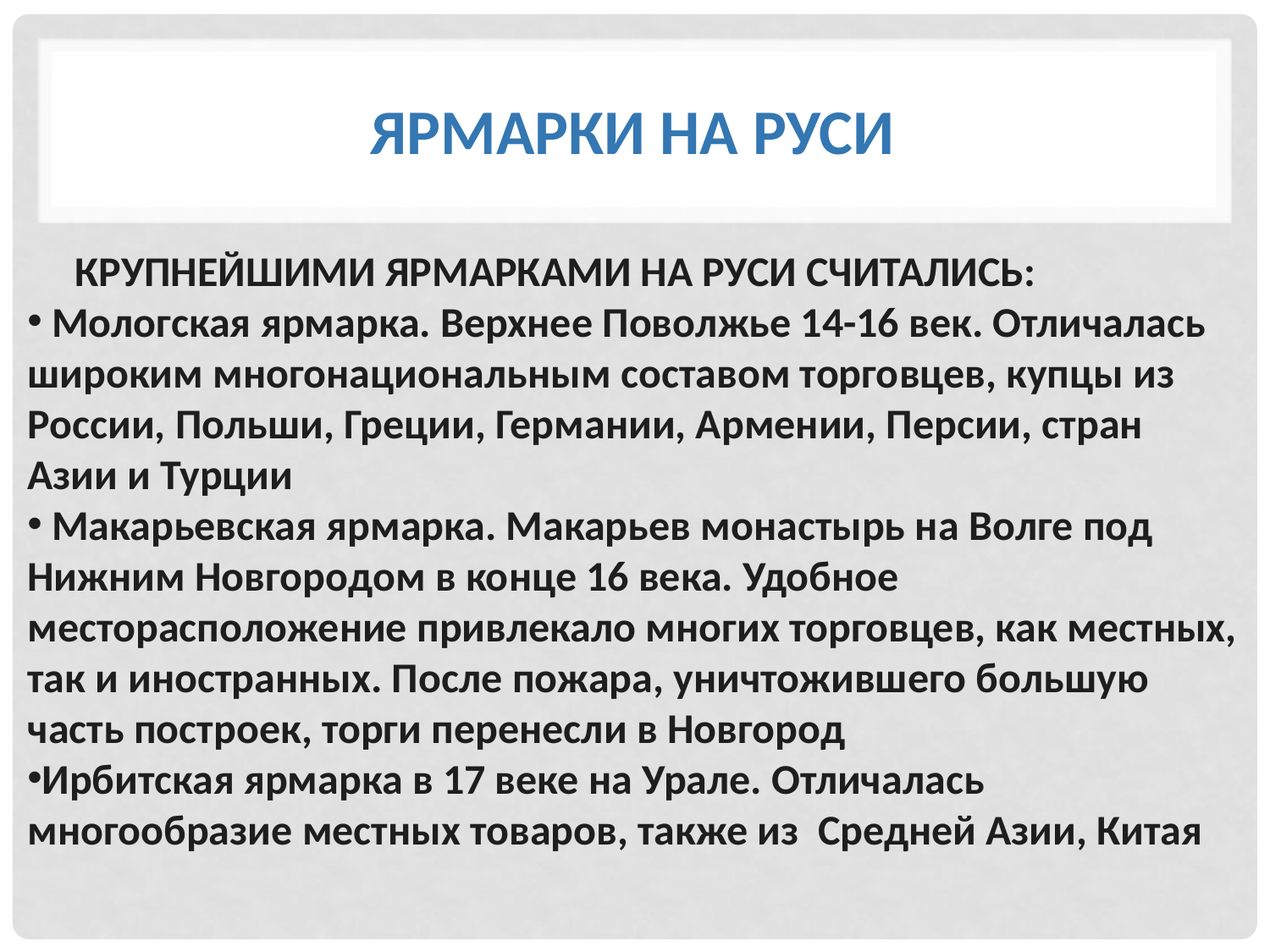

# Ярмарки на руси

     КРУПНЕЙШИМИ ЯРМАРКАМИ НА РУСИ СЧИТАЛИСЬ:
 Мологская ярмарка. Верхнее Поволжье 14-16 век. Отличалась широким многонациональным составом торговцев, купцы из России, Польши, Греции, Германии, Армении, Персии, стран Азии и Турции
 Макарьевская ярмарка. Макарьев монастырь на Волге под Нижним Новгородом в конце 16 века. Удобное месторасположение привлекало многих торговцев, как местных, так и иностранных. После пожара, уничтожившего большую часть построек, торги перенесли в Новгород
Ирбитская ярмарка в 17 веке на Урале. Отличалась многообразие местных товаров, также из  Средней Азии, Китая